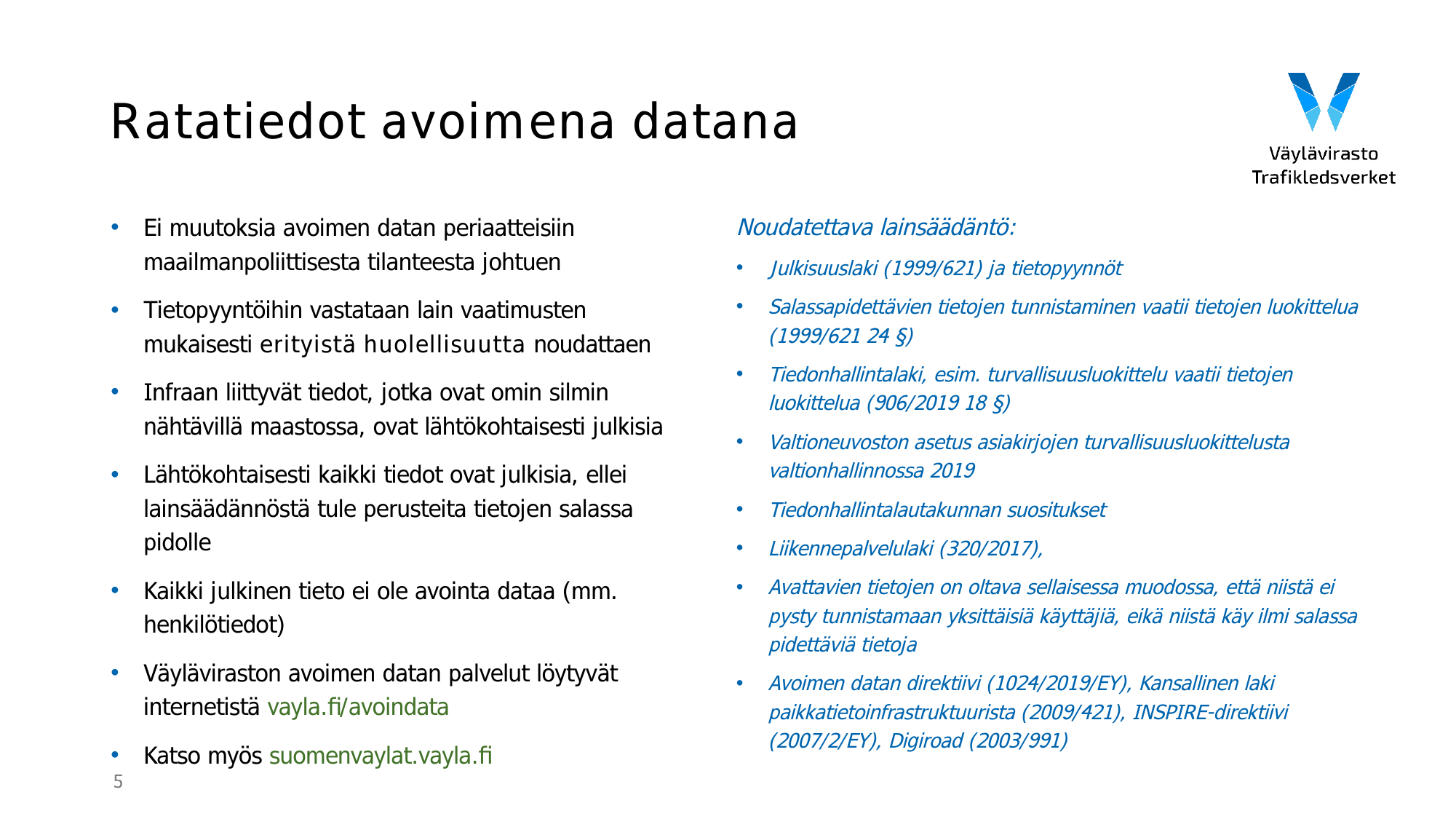

# Ratatiedot avoimena datana
Ei muutoksia avoimen datan periaatteisiin maailmanpoliittisesta tilanteesta johtuen
Tietopyyntöihin vastataan lain vaatimusten mukaisesti erityistä huolellisuutta noudattaen
Infraan liittyvät tiedot, jotka ovat omin silmin nähtävillä maastossa, ovat lähtökohtaisesti julkisia
Lähtökohtaisesti kaikki tiedot ovat julkisia, ellei lainsäädännöstä tule perusteita tietojen salassa pidolle
Kaikki julkinen tieto ei ole avointa dataa (mm. henkilötiedot)
Väyläviraston avoimen datan palvelut löytyvät internetistä vayla.fi/avoindata
Katso myös suomenvaylat.vayla.fi

Noudatettava lainsäädäntö:
Julkisuuslaki (1999/621) ja tietopyynnöt
Salassapidettävien tietojen tunnistaminen vaatii tietojen luokittelua (1999/621 24 §)
Tiedonhallintalaki, esim. turvallisuusluokittelu vaatii tietojen luokittelua (906/2019 18 §)
Valtioneuvoston asetus asiakirjojen turvallisuusluokittelusta valtionhallinnossa 2019
Tiedonhallintalautakunnan suositukset
Liikennepalvelulaki (320/2017),
Avattavien tietojen on oltava sellaisessa muodossa, että niistä ei pysty tunnistamaan yksittäisiä käyttäjiä, eikä niistä käy ilmi salassa pidettäviä tietoja
Avoimen datan direktiivi (1024/2019/EY), Kansallinen laki paikkatietoinfrastruktuurista (2009/421), INSPIRE-direktiivi (2007/2/EY), Digiroad (2003/991)

5